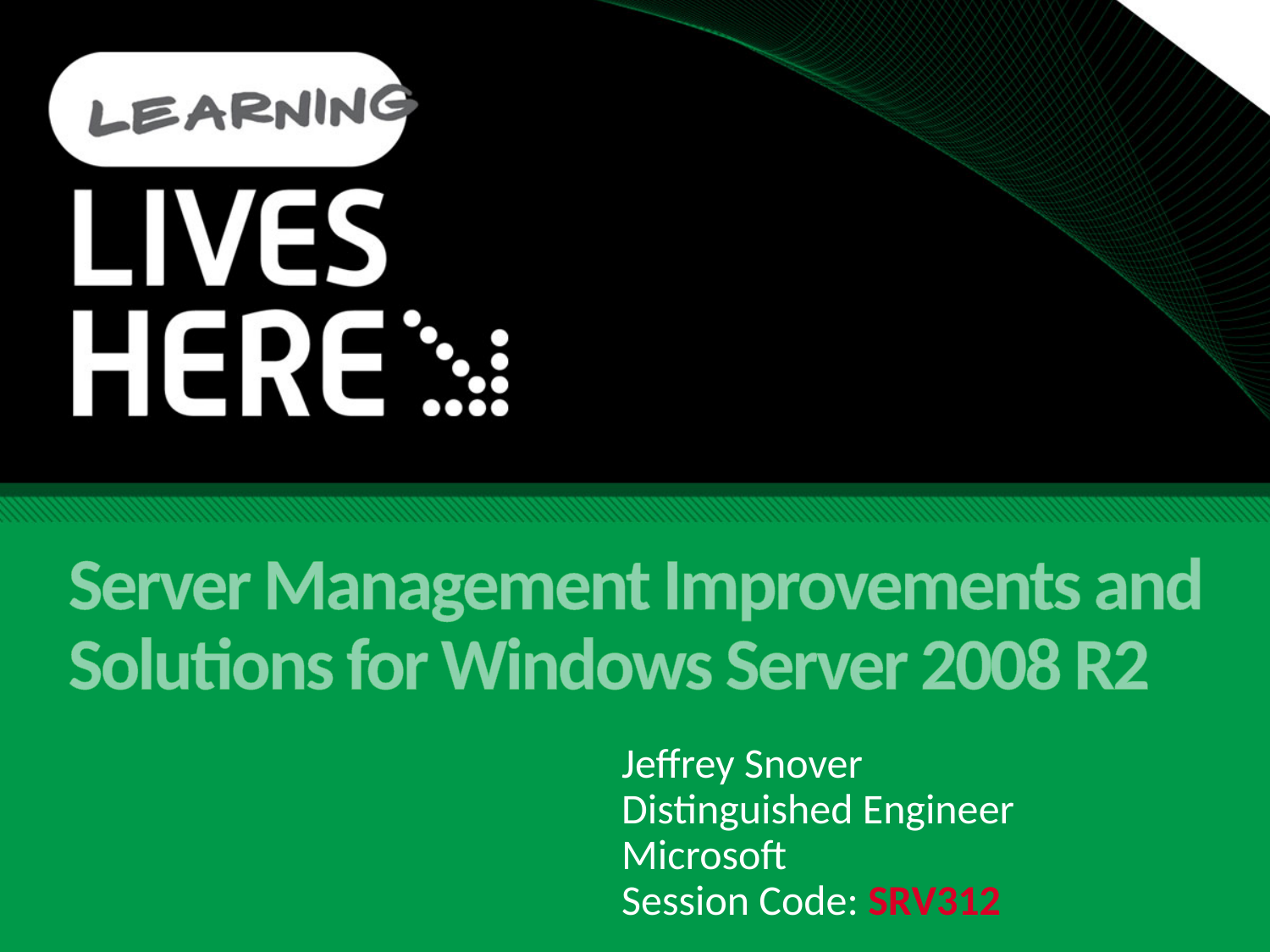

# Server Management Improvements and Solutions for Windows Server 2008 R2
Jeffrey Snover
Distinguished Engineer
Microsoft
Session Code: SRV312